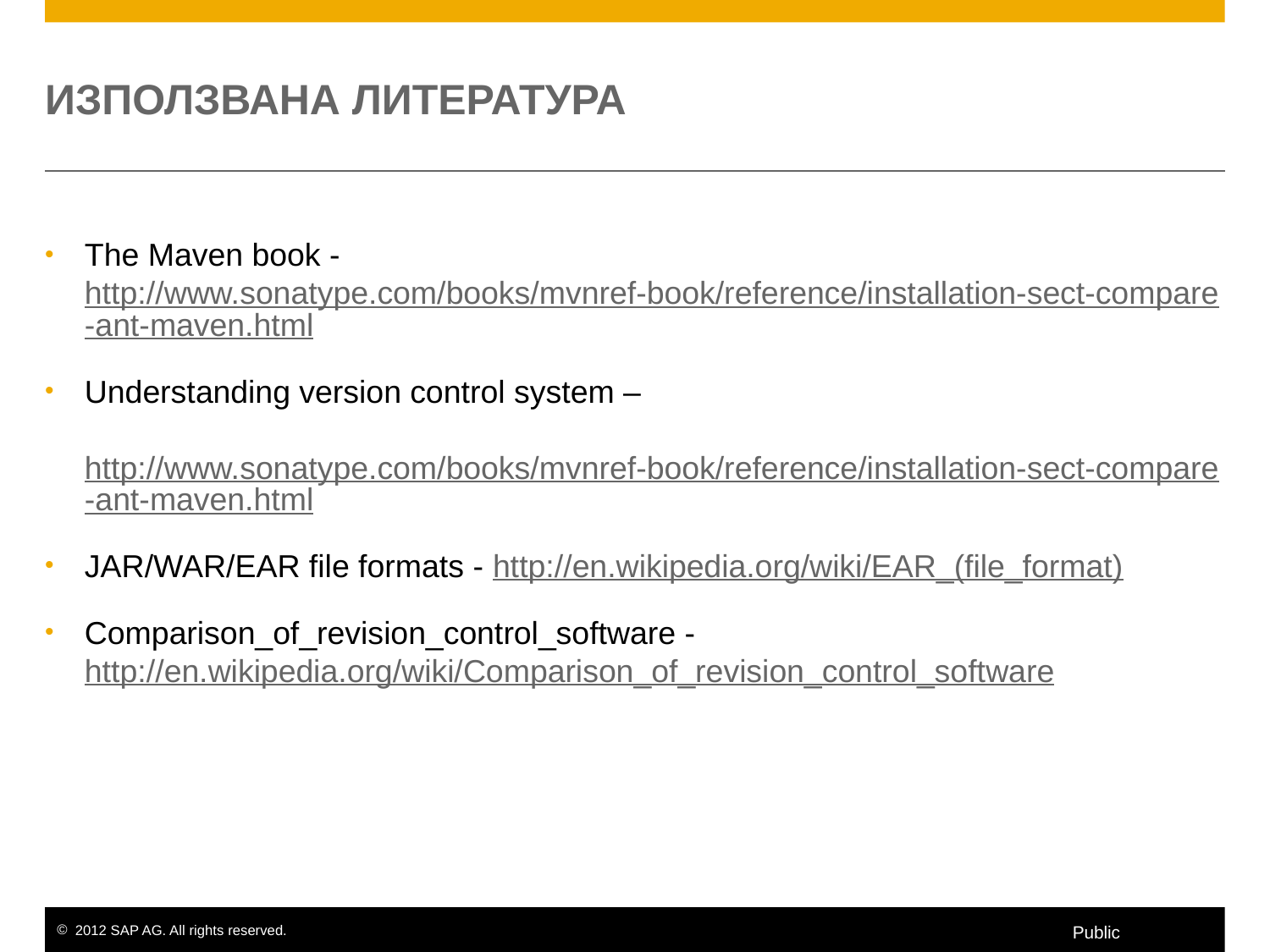

# ИЗПОЛЗВАНА ЛИТЕРАТУРА
The Maven book - http://www.sonatype.com/books/mvnref-book/reference/installation-sect-compare-ant-maven.html
Understanding version control system –
 http://www.sonatype.com/books/mvnref-book/reference/installation-sect-compare-ant-maven.html
JAR/WAR/EAR file formats - http://en.wikipedia.org/wiki/EAR_(file_format)
Comparison_of_revision_control_software - http://en.wikipedia.org/wiki/Comparison_of_revision_control_software